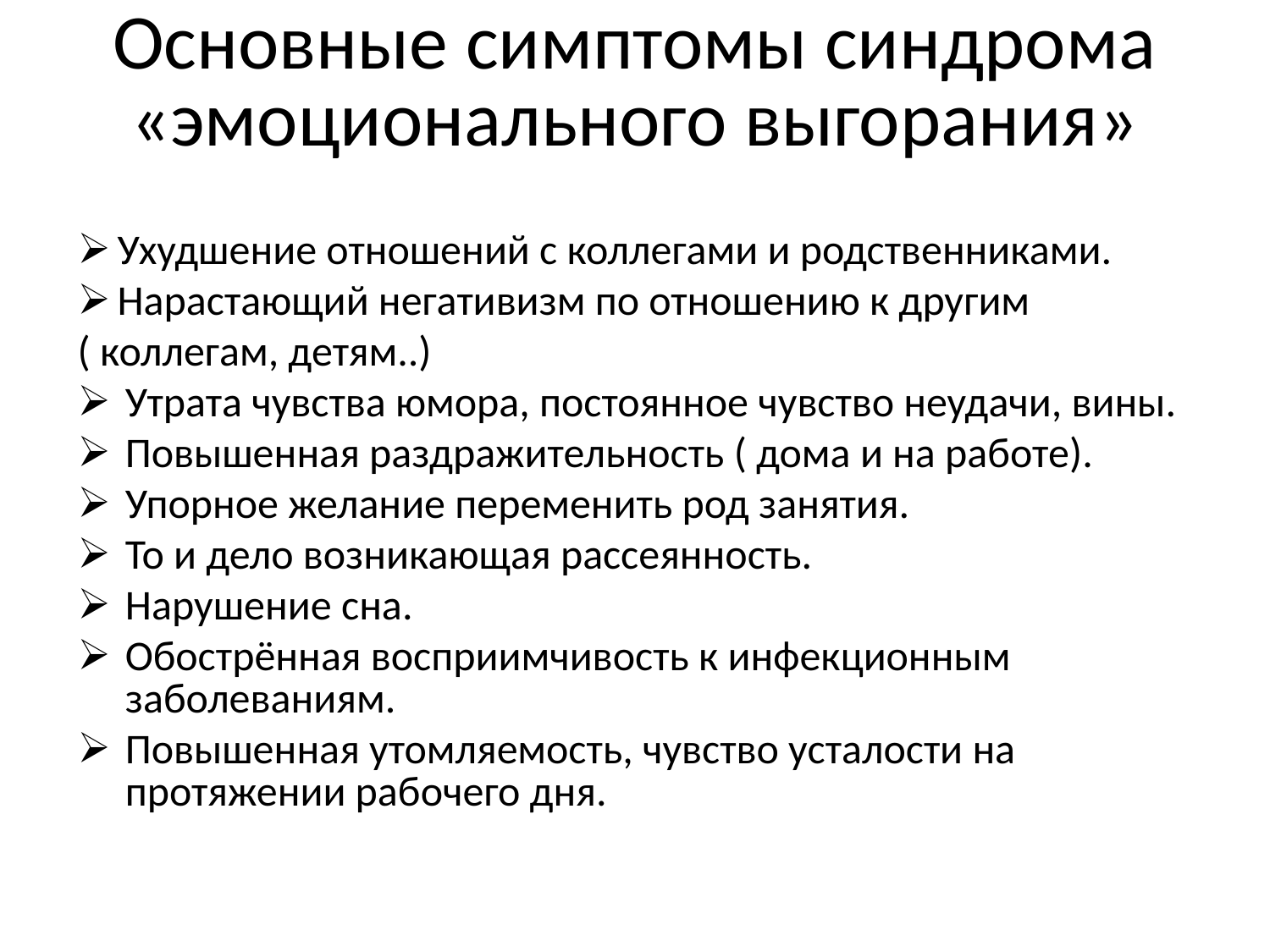

# Основные симптомы синдрома «эмоционального выгорания»
Ухудшение отношений с коллегами и родственниками.
Нарастающий негативизм по отношению к другим
( коллегам, детям..)
Утрата чувства юмора, постоянное чувство неудачи, вины.
Повышенная раздражительность ( дома и на работе).
Упорное желание переменить род занятия.
То и дело возникающая рассеянность.
Нарушение сна.
Обострённая восприимчивость к инфекционным заболеваниям.
Повышенная утомляемость, чувство усталости на протяжении рабочего дня.